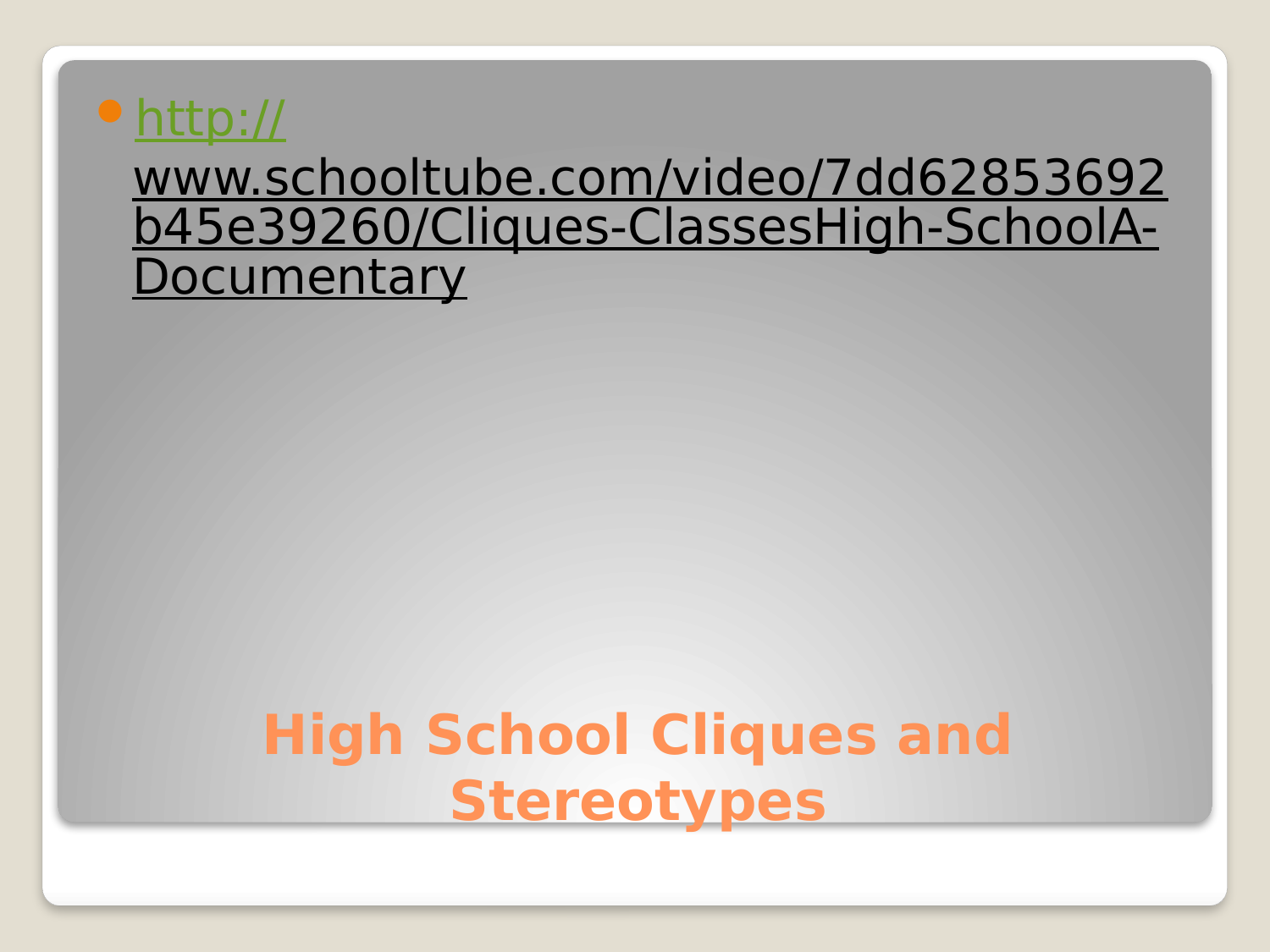

http://www.schooltube.com/video/7dd62853692b45e39260/Cliques-ClassesHigh-SchoolA-Documentary
# High School Cliques and Stereotypes